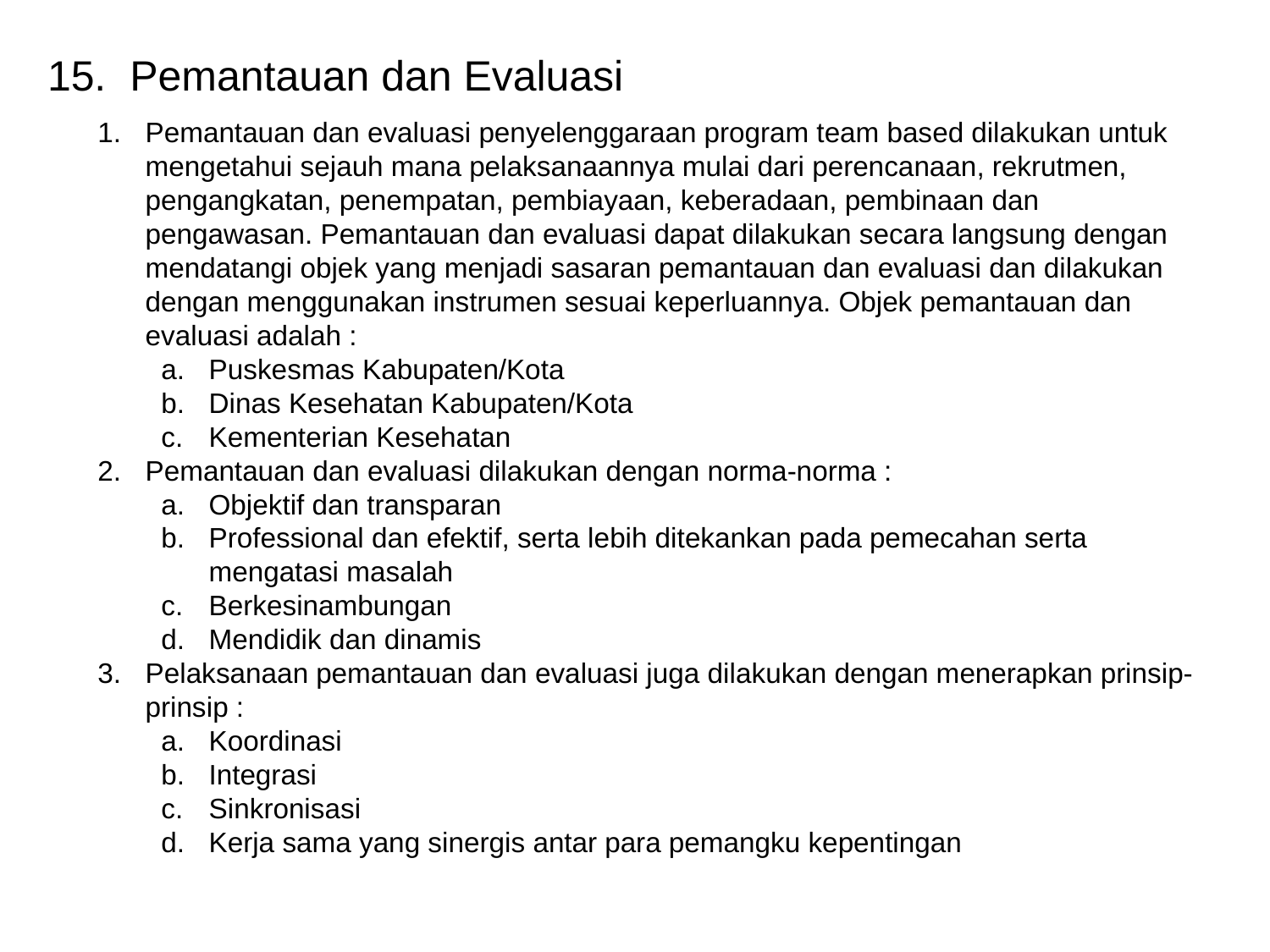

15.  Pemantauan dan Evaluasi

Pemantauan dan evaluasi penyelenggaraan program team based dilakukan untuk mengetahui sejauh mana pelaksanaannya mulai dari perencanaan, rekrutmen, pengangkatan, penempatan, pembiayaan, keberadaan, pembinaan dan pengawasan. Pemantauan dan evaluasi dapat dilakukan secara langsung dengan mendatangi objek yang menjadi sasaran pemantauan dan evaluasi dan dilakukan dengan menggunakan instrumen sesuai keperluannya. Objek pemantauan dan evaluasi adalah :
Puskesmas Kabupaten/Kota
Dinas Kesehatan Kabupaten/Kota
Kementerian Kesehatan
Pemantauan dan evaluasi dilakukan dengan norma-norma :
Objektif dan transparan
Professional dan efektif, serta lebih ditekankan pada pemecahan serta mengatasi masalah
Berkesinambungan
Mendidik dan dinamis
Pelaksanaan pemantauan dan evaluasi juga dilakukan dengan menerapkan prinsip-prinsip :
Koordinasi
Integrasi
Sinkronisasi
Kerja sama yang sinergis antar para pemangku kepentingan